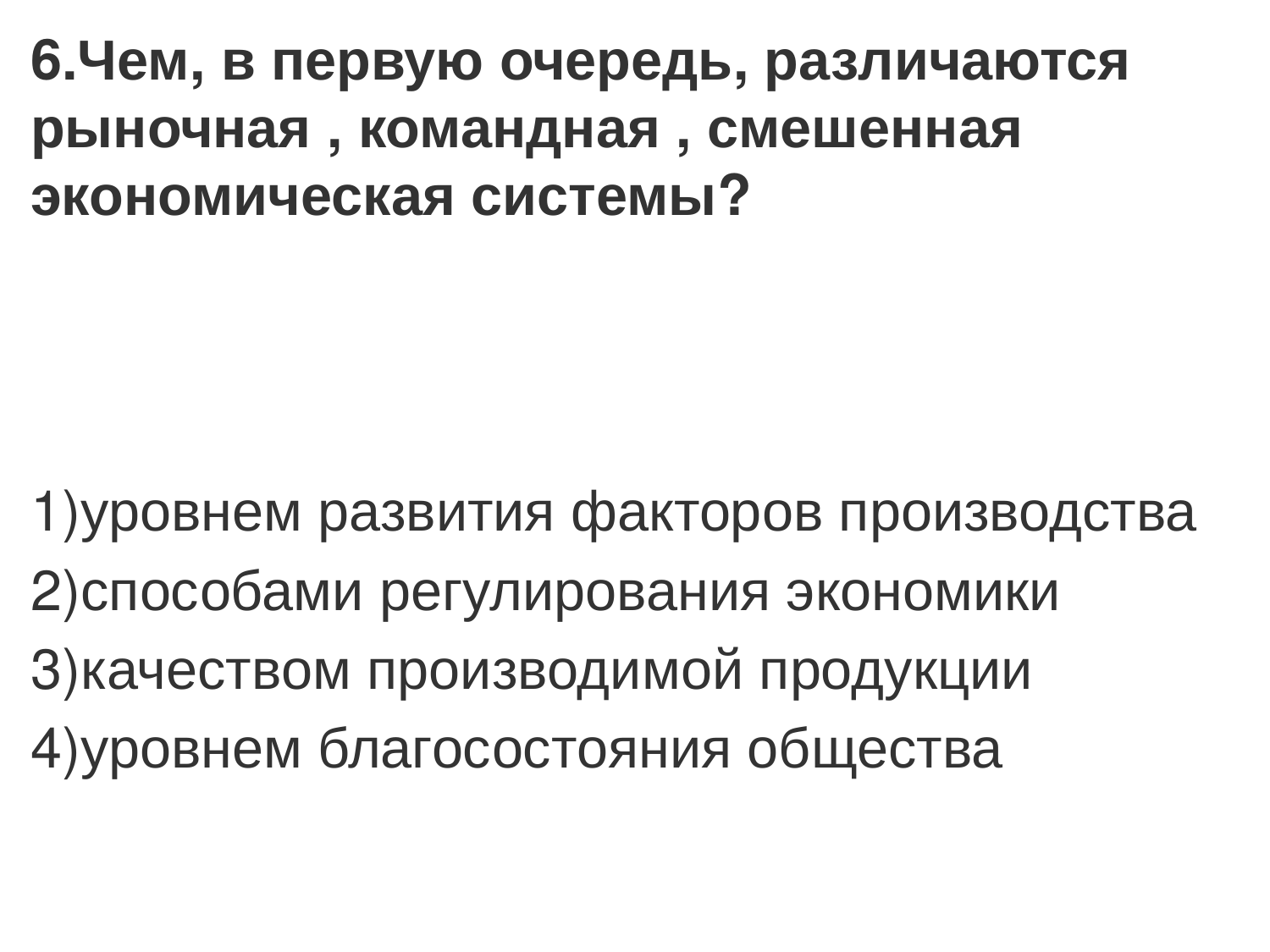

6.Чем, в первую очередь, различаются рыночная , командная , смешенная экономическая системы?

1)уровнем развития факторов производства
2)способами регулирования экономики
3)качеством производимой продукции
4)уровнем благосостояния общества